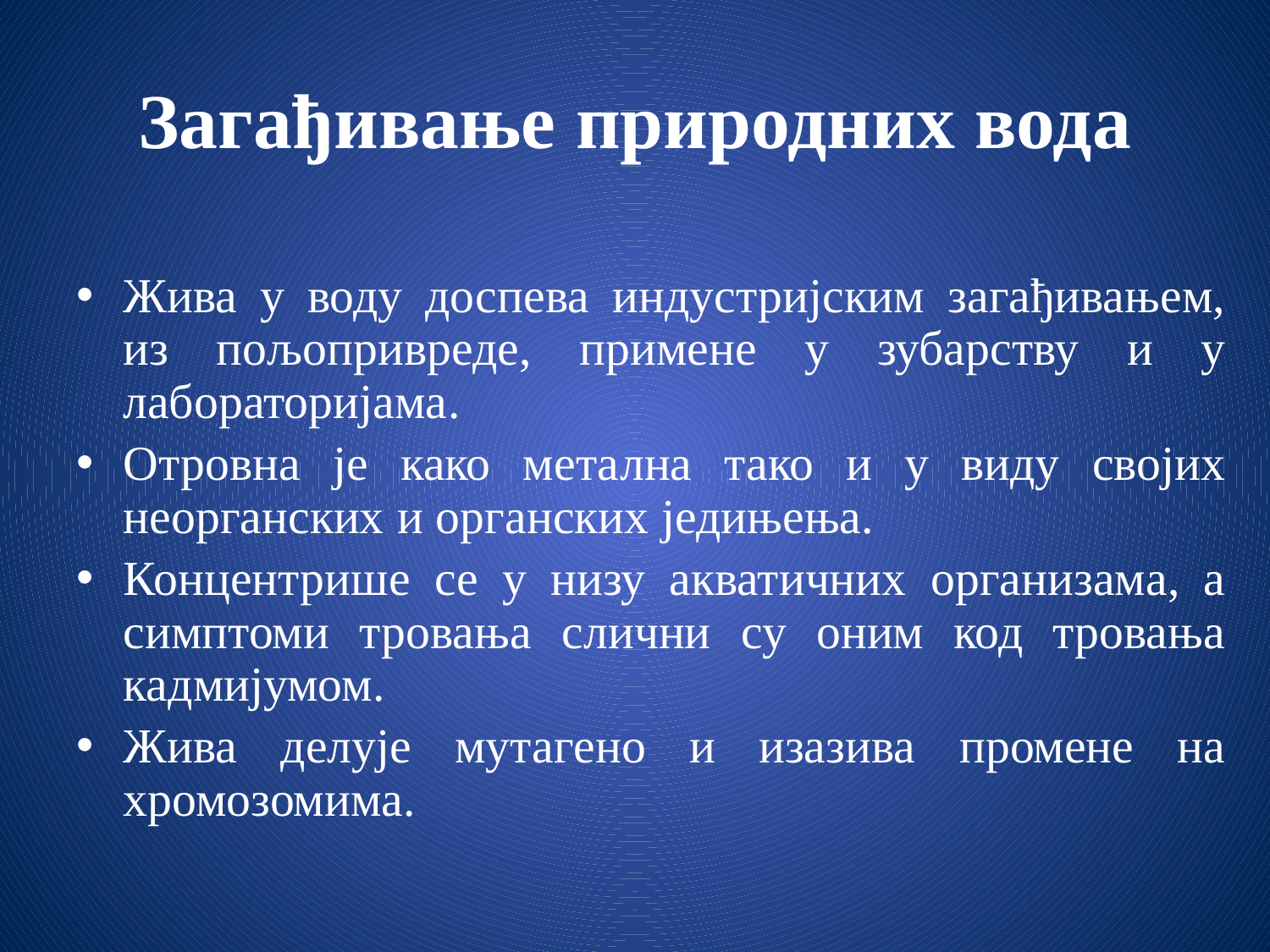

# Загађивање природних вода
Жива у воду доспева индустријским загађивањем, из пољопривреде, примене у зубарству и у лабораторијама.
Отровна је како метална тако и у виду својих неорганских и органских једињења.
Концентрише се у низу акватичних организама, а симптоми тровања слични су оним код тровања кадмијумом.
Жива делује мутагено и изазива промене на хромозомима.